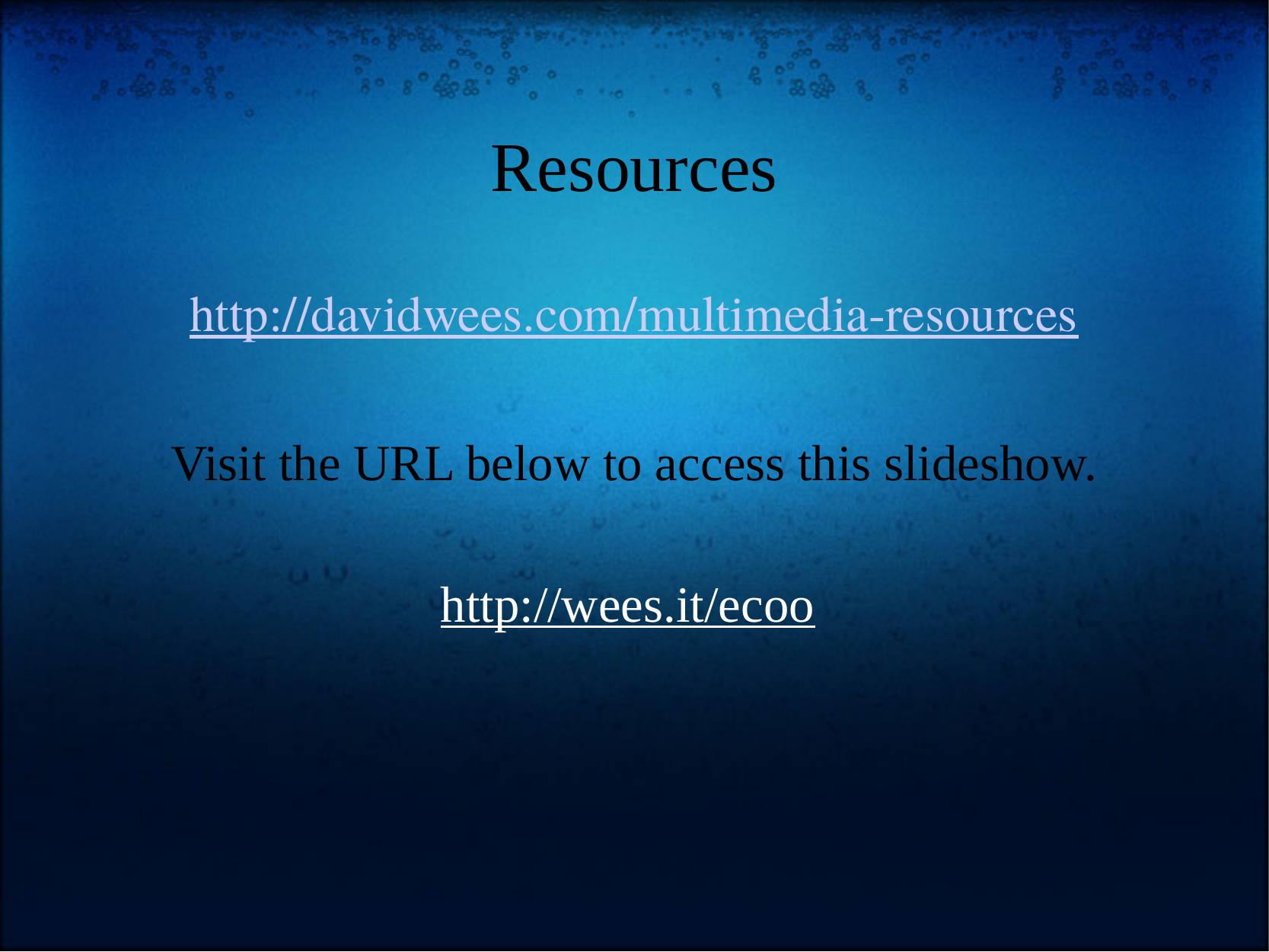

# Resources
http://davidwees.com/multimedia-resources

Visit the URL below to access this slideshow.

http://wees.it/ecoo